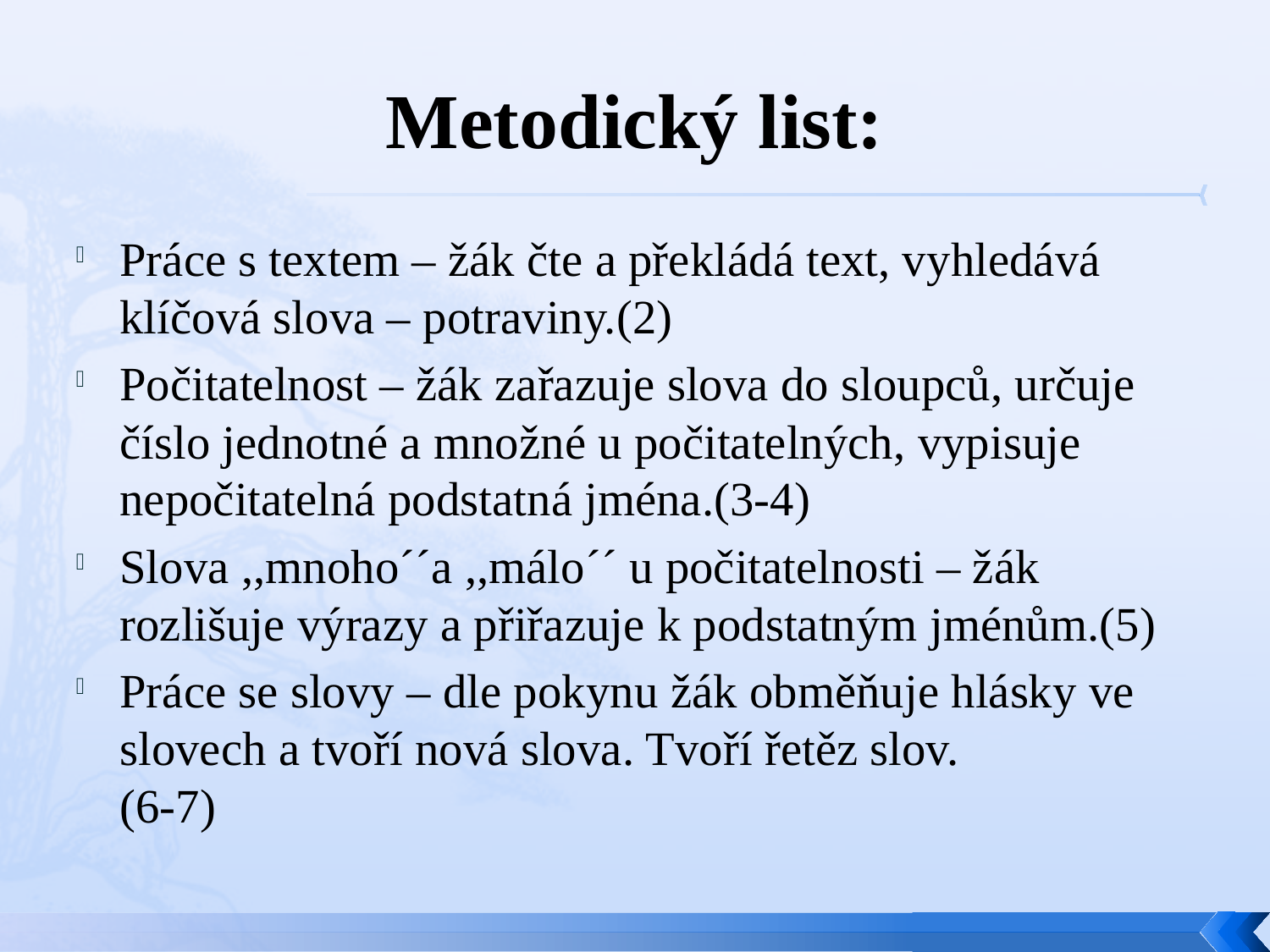

# Metodický list:
Práce s textem – žák čte a překládá text, vyhledává klíčová slova – potraviny.(2)
Počitatelnost – žák zařazuje slova do sloupců, určuje číslo jednotné a množné u počitatelných, vypisuje nepočitatelná podstatná jména.(3-4)
Slova ,,mnoho´´a ,,málo´´ u počitatelnosti – žák rozlišuje výrazy a přiřazuje k podstatným jménům.(5)
Práce se slovy – dle pokynu žák obměňuje hlásky ve slovech a tvoří nová slova. Tvoří řetěz slov.
(6-7)